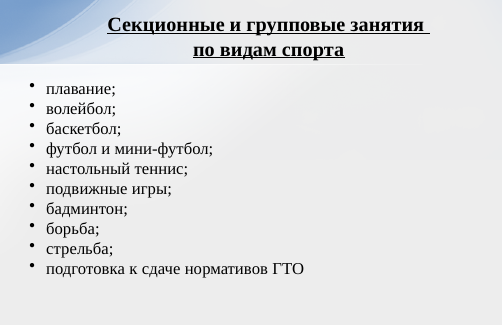

# Секционные и групповые занятия по видам спорта
плавание;
волейбол;
баскетбол;
футбол и мини-футбол;
настольный теннис;
подвижные игры;
бадминтон;
борьба;
стрельба;
подготовка к сдаче нормативов ГТО